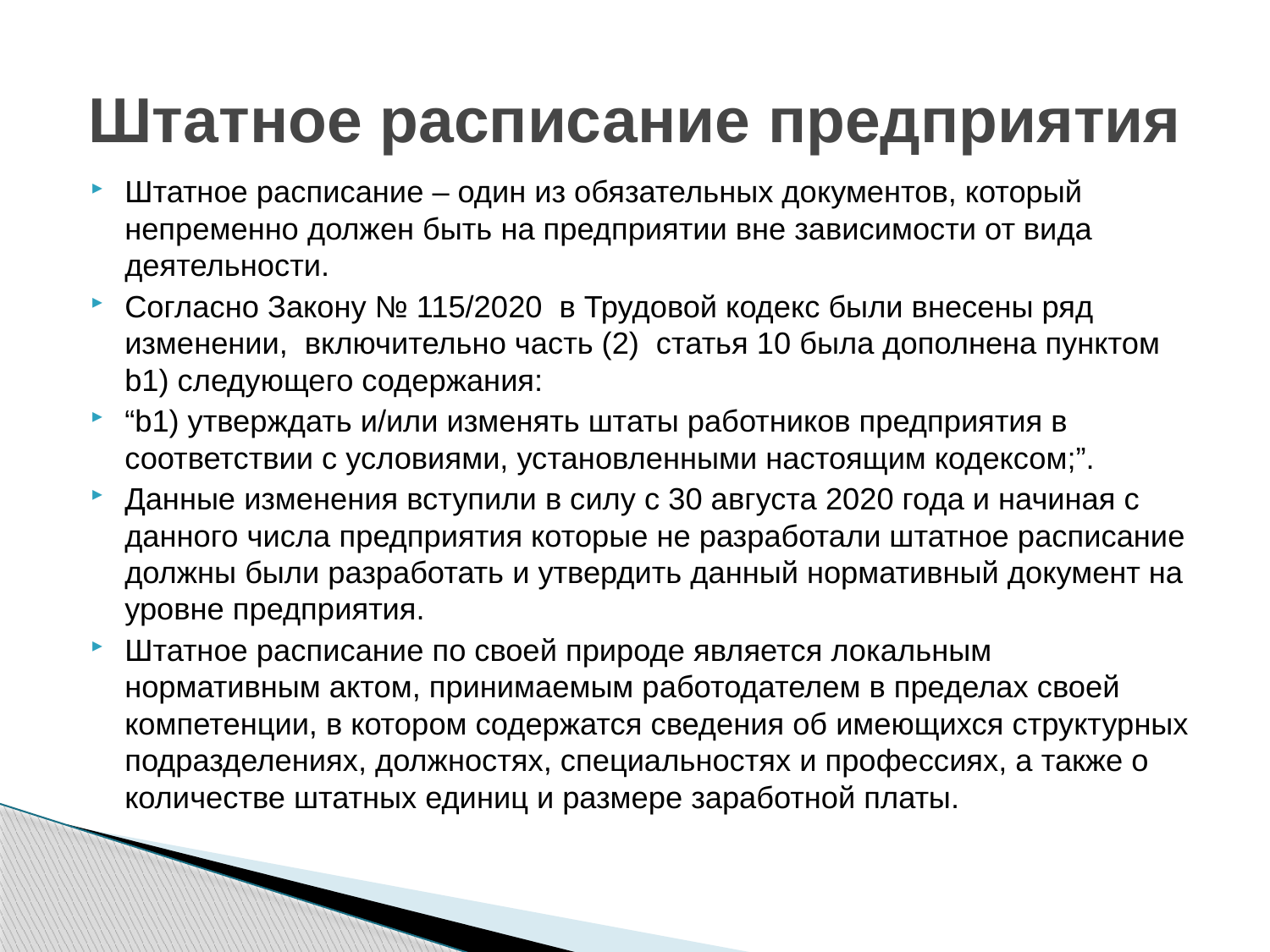

# Штатное расписание предприятия
Штатное расписание – один из обязательных документов, который непременно должен быть на предприятии вне зависимости от вида деятельности.
Согласно Закону № 115/2020  в Трудовой кодекс были внесены ряд изменении,  включительно часть (2)  статья 10 была дополнена пунктом b1) следующего содержания:
“b1) утверждать и/или изменять штаты работников предприятия в соответствии с условиями, установленными настоящим кодексом;”.
Данные изменения вступили в силу с 30 августа 2020 года и начиная с данного числа предприятия которые не разработали штатное расписание должны были разработать и утвердить данный нормативный документ на уровне предприятия.
Штатное расписание по своей природе является локальным нормативным актом, принимаемым работодателем в пределах своей компетенции, в котором содержатся сведения об имеющихся структурных подразделениях, должностях, специальностях и профессиях, а также о количестве штатных единиц и размере заработной платы.